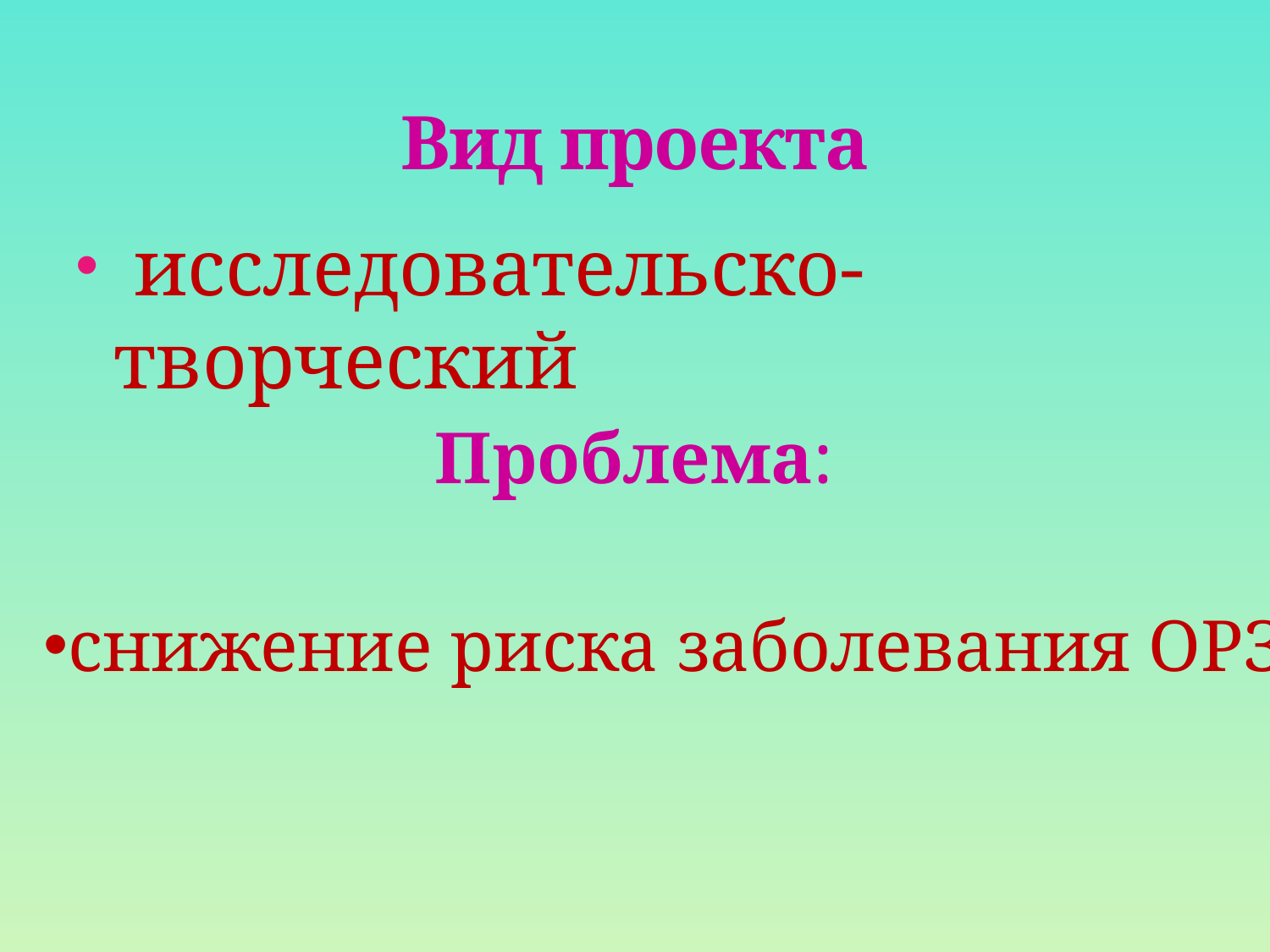

# Вид проекта
 исследовательско-творческий
Проблема:
снижение риска заболевания ОРЗ